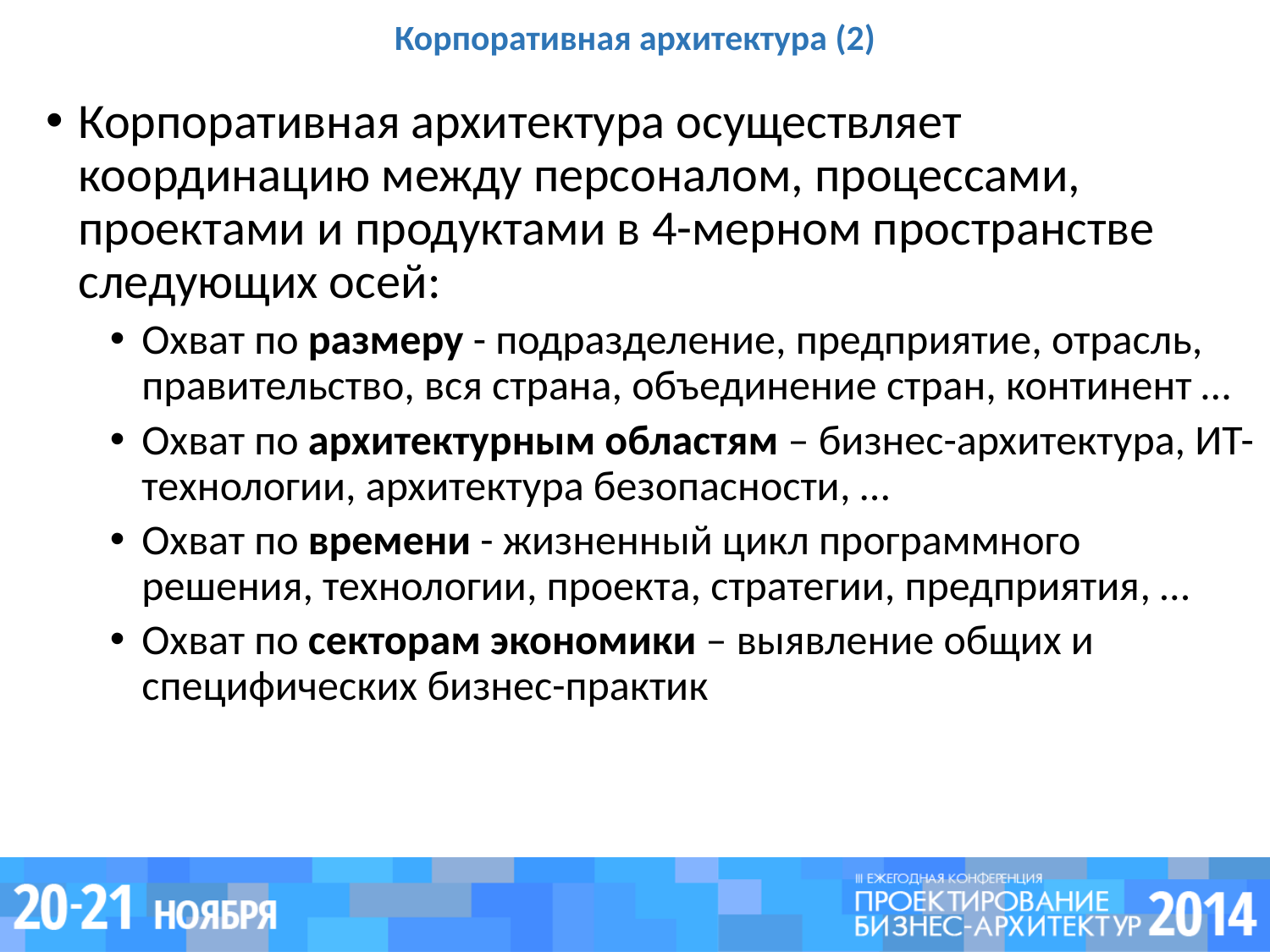

# Корпоративная архитектура (2)
Корпоративная архитектура осуществляет координацию между персоналом, процессами, проектами и продуктами в 4-мерном пространстве следующих осей:
Охват по размеру - подразделение, предприятие, отрасль, правительство, вся страна, объединение стран, континент …
Охват по архитектурным областям – бизнес-архитектура, ИТ-технологии, архитектура безопасности, …
Охват по времени - жизненный цикл программного решения, технологии, проекта, стратегии, предприятия, …
Охват по секторам экономики – выявление общих и специфических бизнес-практик